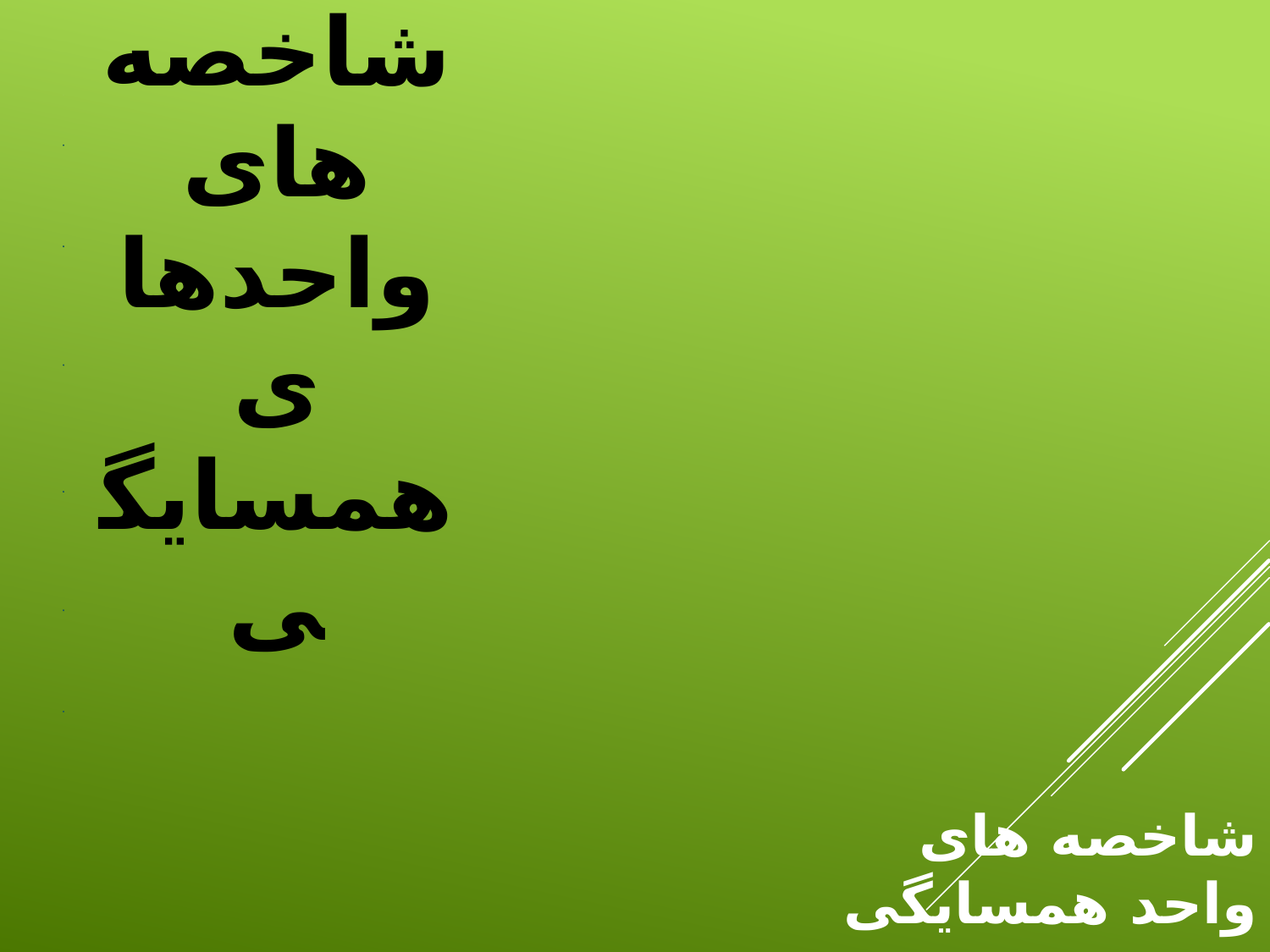

شاخصه های واحدهای همسایگی
# شاخصه های واحد همسایگی